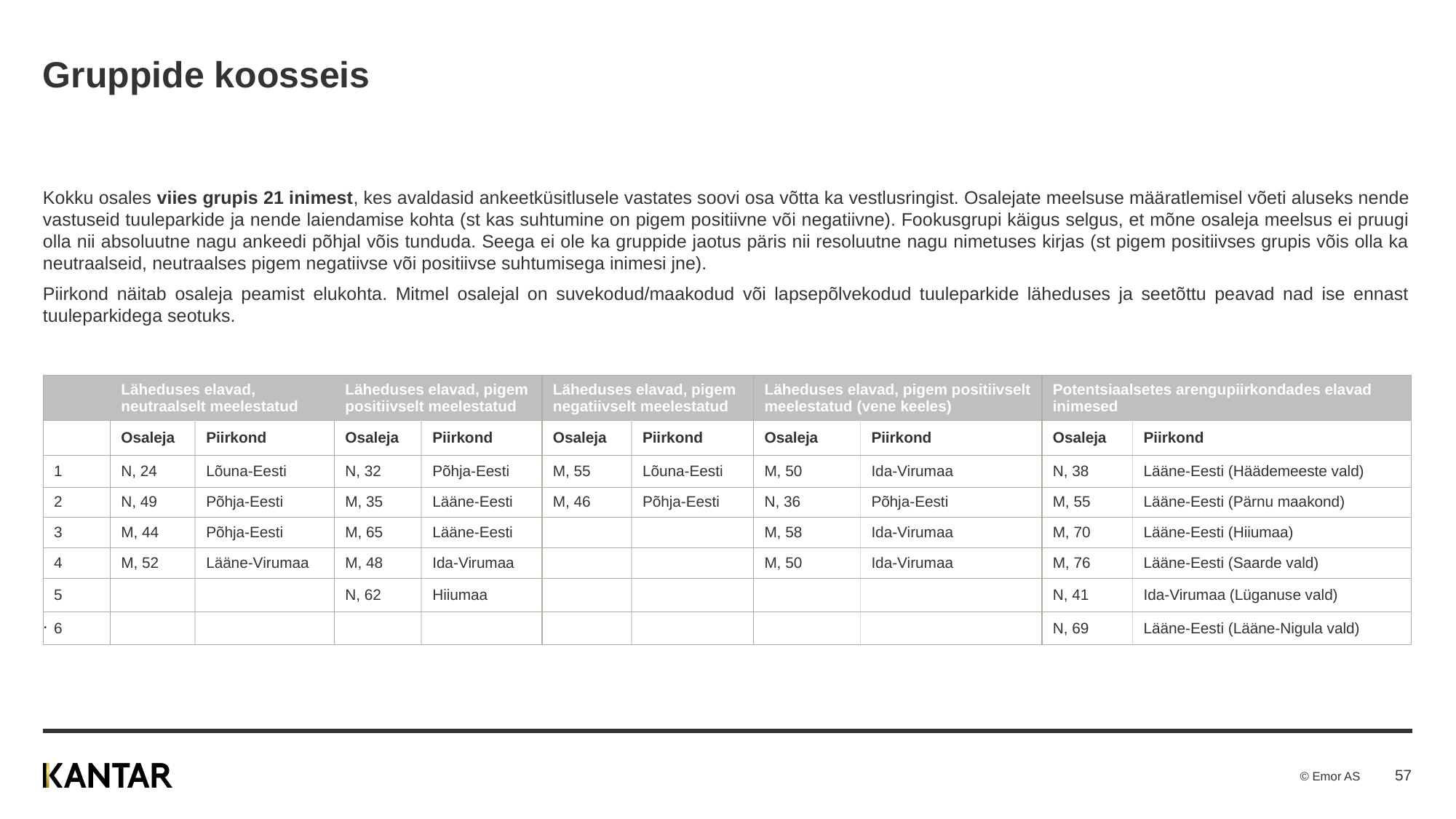

# Gruppide koosseis
Kokku osales viies grupis 21 inimest, kes avaldasid ankeetküsitlusele vastates soovi osa võtta ka vestlusringist. Osalejate meelsuse määratlemisel võeti aluseks nende vastuseid tuuleparkide ja nende laiendamise kohta (st kas suhtumine on pigem positiivne või negatiivne). Fookusgrupi käigus selgus, et mõne osaleja meelsus ei pruugi olla nii absoluutne nagu ankeedi põhjal võis tunduda. Seega ei ole ka gruppide jaotus päris nii resoluutne nagu nimetuses kirjas (st pigem positiivses grupis võis olla ka neutraalseid, neutraalses pigem negatiivse või positiivse suhtumisega inimesi jne).
Piirkond näitab osaleja peamist elukohta. Mitmel osalejal on suvekodud/maakodud või lapsepõlvekodud tuuleparkide läheduses ja seetõttu peavad nad ise ennast tuuleparkidega seotuks.

|  | Läheduses elavad, neutraalselt meelestatud |  | Läheduses elavad, pigem positiivselt meelestatud | Piirkond | Läheduses elavad, pigem negatiivselt meelestatud | Piirkond | Läheduses elavad, pigem positiivselt meelestatud (vene keeles) | Piirkond | Potentsiaalsetes arengupiirkondades elavad inimesed |  |
| --- | --- | --- | --- | --- | --- | --- | --- | --- | --- | --- |
|  | Osaleja | Piirkond | Osaleja | Piirkond | Osaleja | Piirkond | Osaleja | Piirkond | Osaleja | Piirkond |
| 1 | N, 24 | Lõuna-Eesti | N, 32 | Põhja-Eesti | M, 55 | Lõuna-Eesti | M, 50 | Ida-Virumaa | N, 38 | Lääne-Eesti (Häädemeeste vald) |
| 2 | N, 49 | Põhja-Eesti | M, 35 | Lääne-Eesti | M, 46 | Põhja-Eesti | N, 36 | Põhja-Eesti | M, 55 | Lääne-Eesti (Pärnu maakond) |
| 3 | M, 44 | Põhja-Eesti | M, 65 | Lääne-Eesti |  |  | M, 58 | Ida-Virumaa | M, 70 | Lääne-Eesti (Hiiumaa) |
| 4 | M, 52 | Lääne-Virumaa | M, 48 | Ida-Virumaa |  |  | M, 50 | Ida-Virumaa | M, 76 | Lääne-Eesti (Saarde vald) |
| 5 |  |  | N, 62 | Hiiumaa |  |  |  |  | N, 41 | Ida-Virumaa (Lüganuse vald) |
| 6 |  |  |  |  |  |  |  |  | N, 69 | Lääne-Eesti (Lääne-Nigula vald) |
.
57